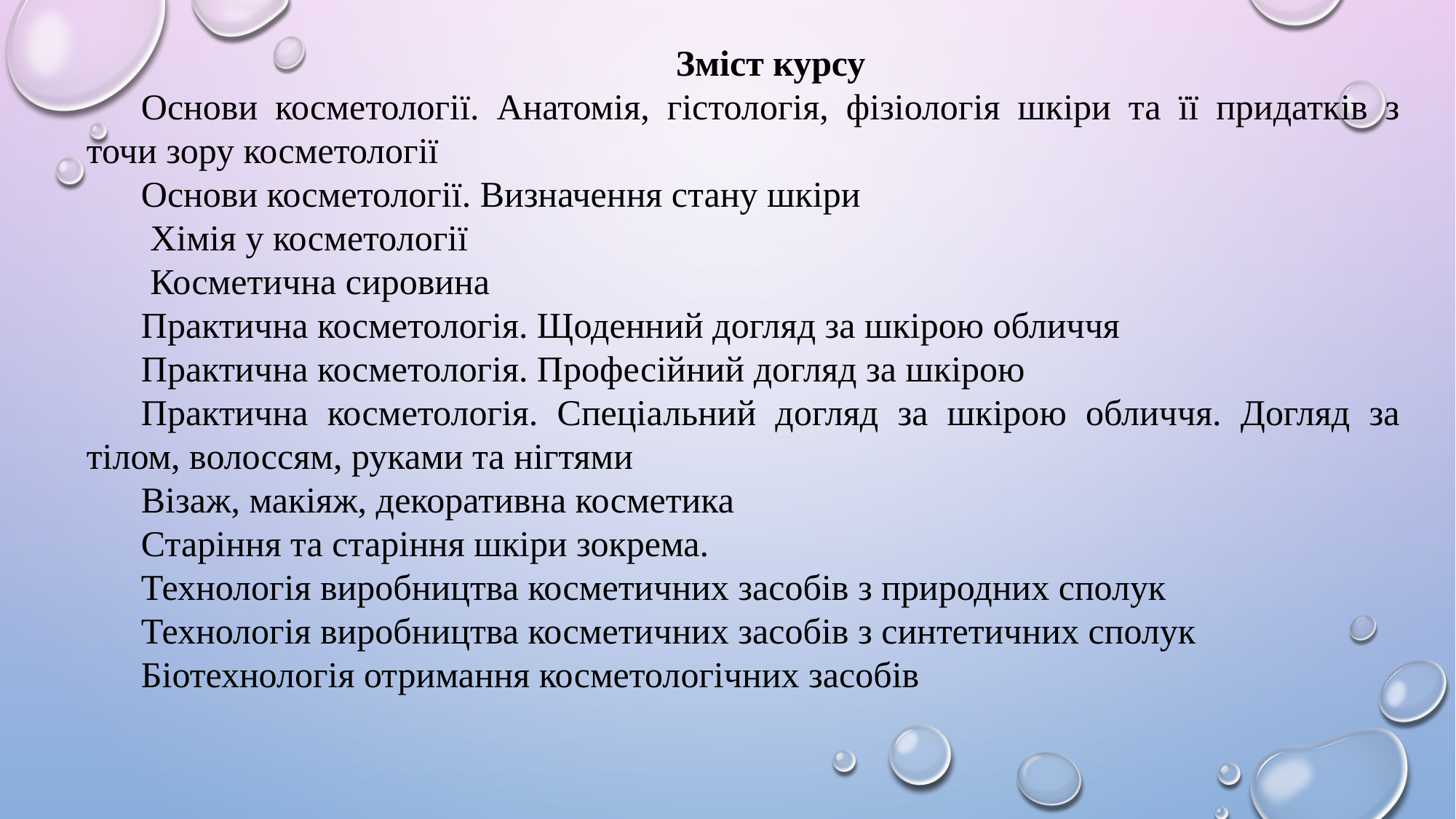

Зміст курсу
Основи косметології. Анатомія, гістологія, фізіологія шкіри та її придатків з точи зору косметології
Основи косметології. Визначення стану шкіри
 Хімія у косметології
 Косметична сировина
Практична косметологія. Щоденний догляд за шкірою обличчя
Практична косметологія. Професійний догляд за шкірою
Практична косметологія. Спеціальний догляд за шкірою обличчя. Догляд за тілом, волоссям, руками та нігтями
Візаж, макіяж, декоративна косметика
Старіння та старіння шкіри зокрема.
Технологія виробництва косметичних засобів з природних сполук
Технологія виробництва косметичних засобів з синтетичних сполук
Біотехнологія отримання косметологічних засобів